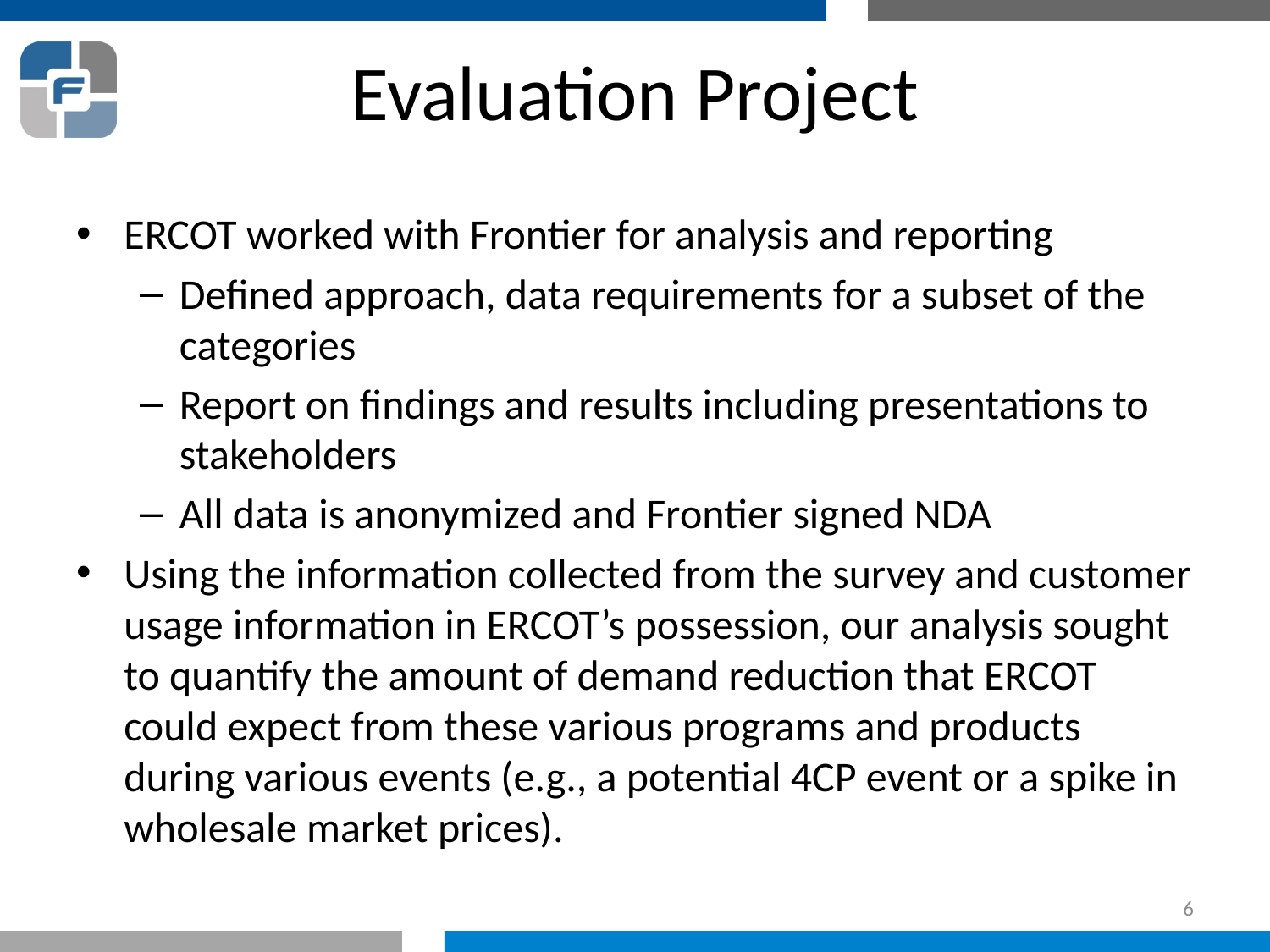

# Evaluation Project
ERCOT worked with Frontier for analysis and reporting
Defined approach, data requirements for a subset of the categories
Report on findings and results including presentations to stakeholders
All data is anonymized and Frontier signed NDA
Using the information collected from the survey and customer usage information in ERCOT’s possession, our analysis sought to quantify the amount of demand reduction that ERCOT could expect from these various programs and products during various events (e.g., a potential 4CP event or a spike in wholesale market prices).

6